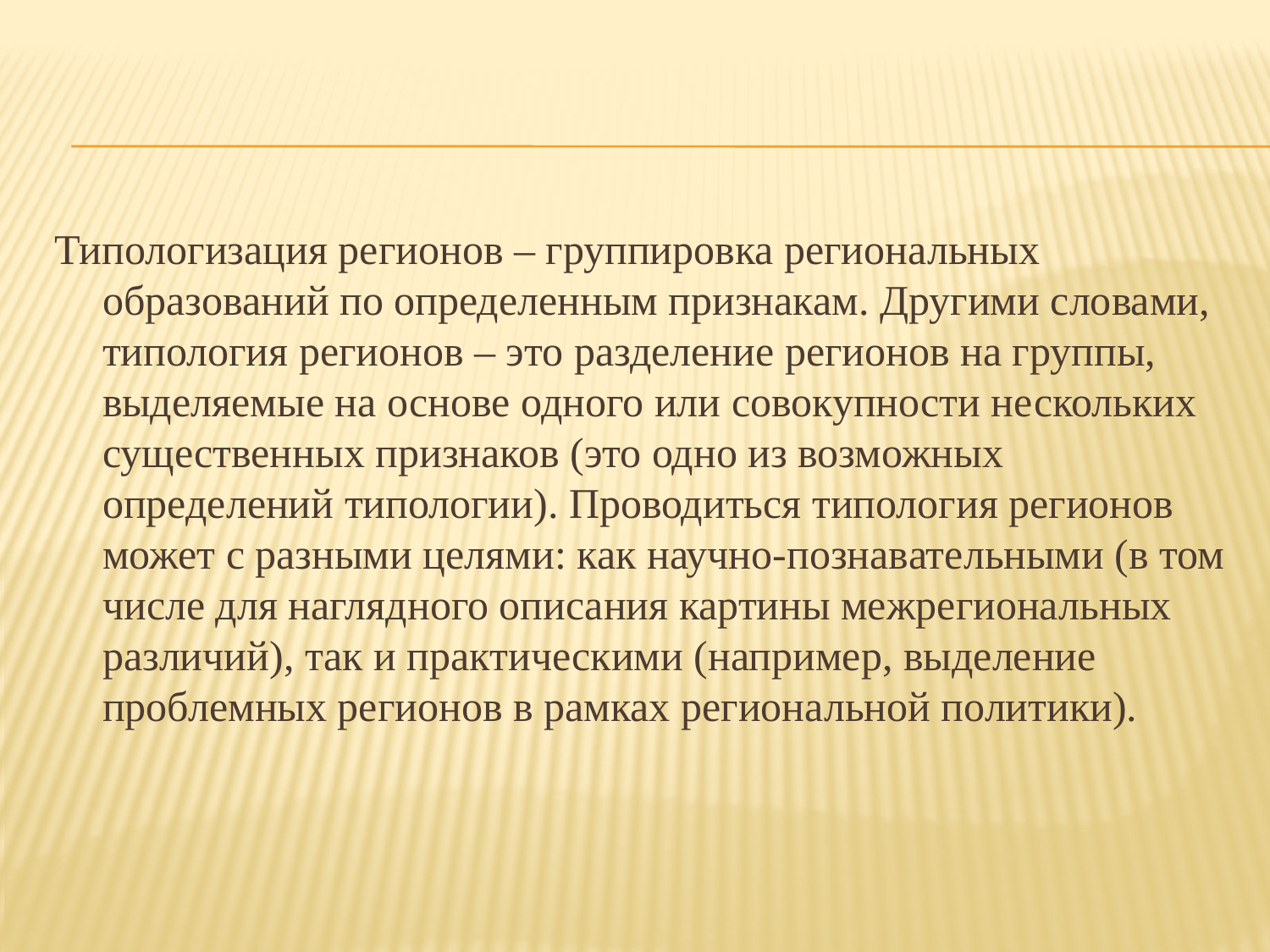

Типологизация регионов – группировка региональных образований по определенным признакам. Другими словами, типология регионов – это разделение регионов на группы, выделяемые на основе одного или совокупности нескольких существенных признаков (это одно из возможных определений типологии). Проводиться типология регионов может с разными целями: как научно-познавательными (в том числе для наглядного описания картины межрегиональных различий), так и практическими (например, выделение проблемных регионов в рамках региональной политики).